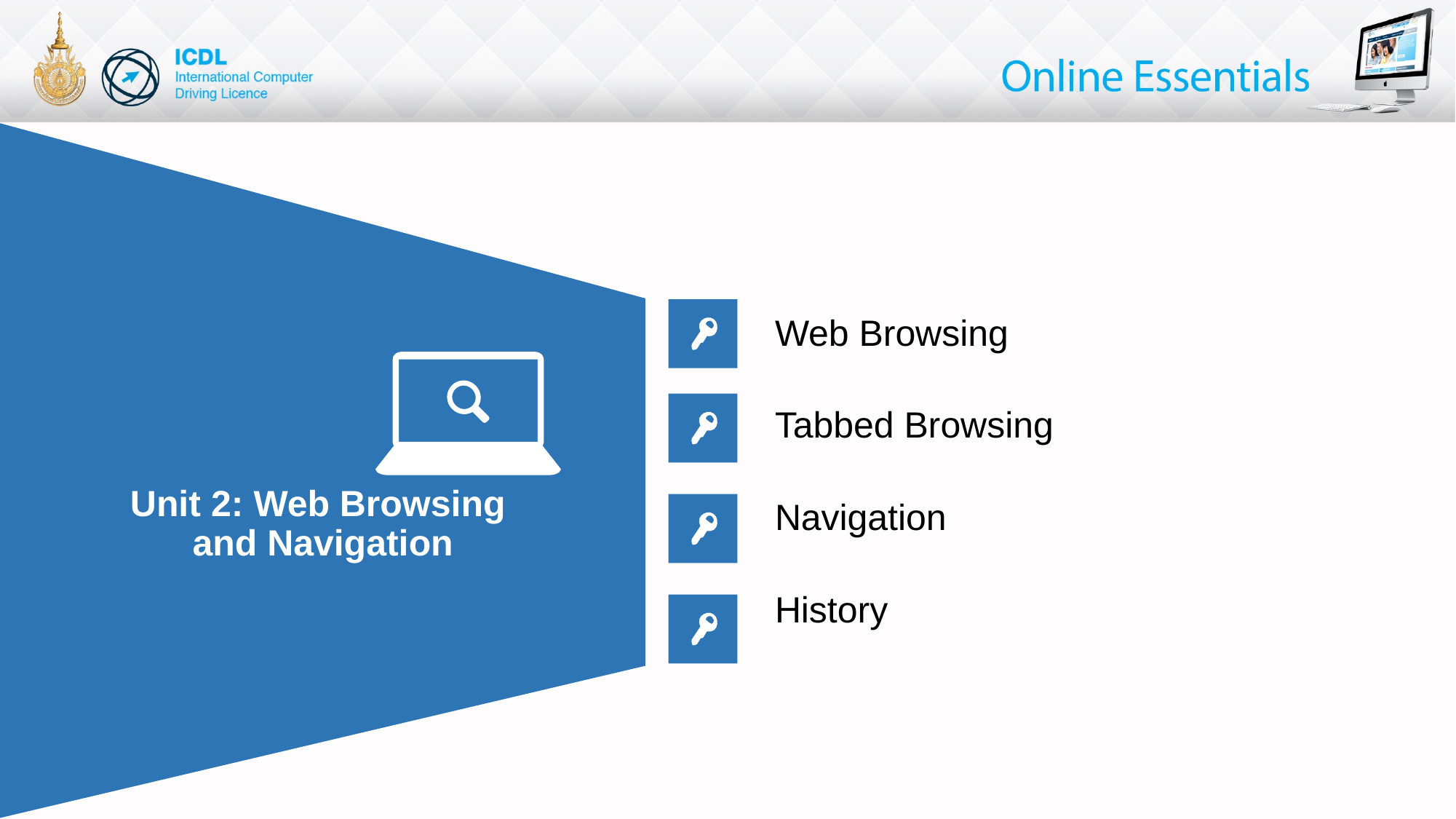

|  | Web Browsing |
| --- | --- |
|  | Tabbed Browsing |
|  | Navigation |
|  | History |
|  |  |
|  |  |
|  |  |
|  |  |
|  |  |

# Unit 2: Web Browsing and Navigation